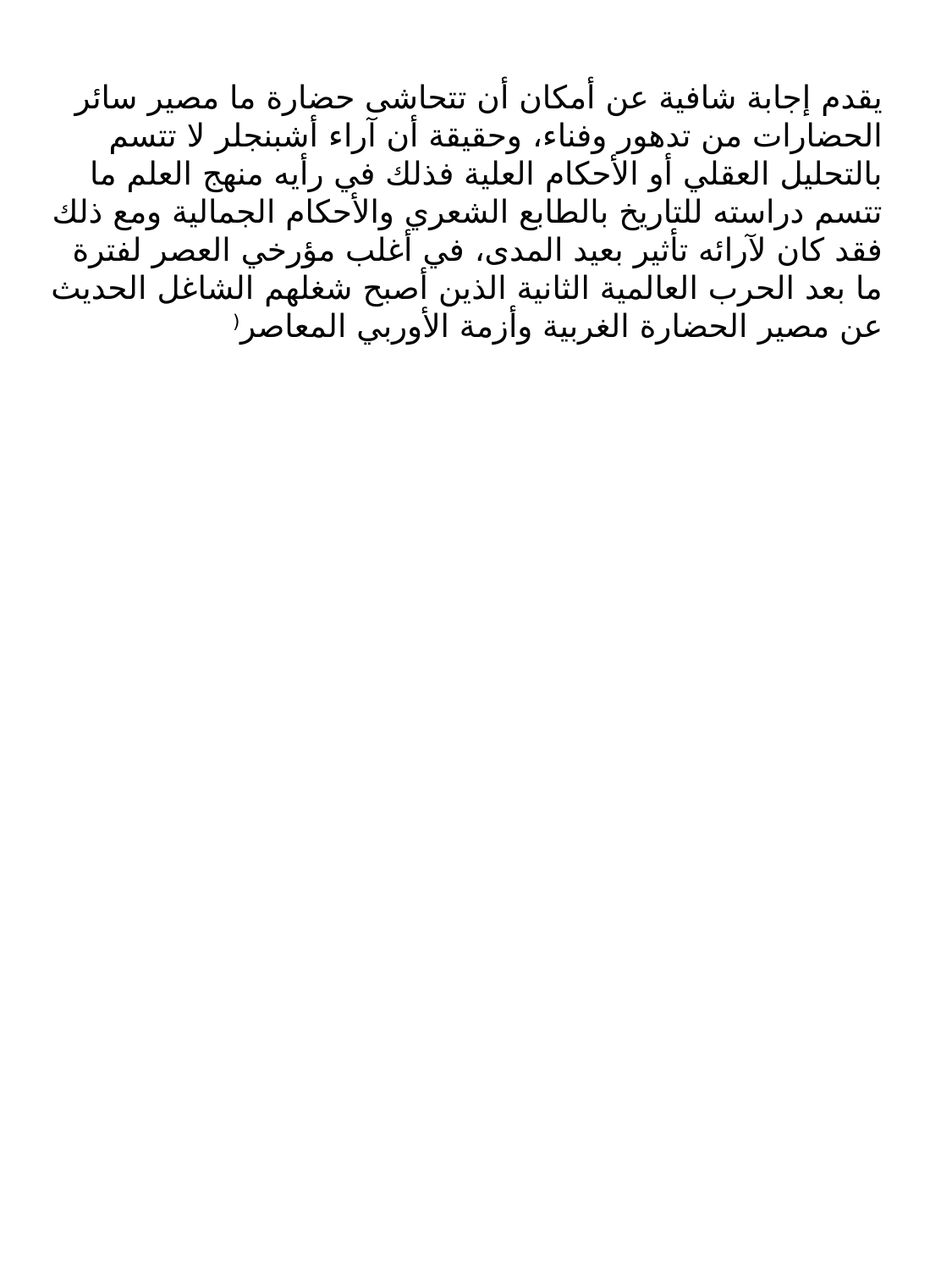

يقدم إجابة شافية عن أمكان أن تتحاشى حضارة ما مصير سائر الحضارات من تدهور وفناء، وحقيقة أن آراء أشبنجلر لا تتسم بالتحليل العقلي أو الأحكام العلية فذلك في رأيه منهج العلم ما تتسم دراسته للتاريخ بالطابع الشعري والأحكام الجمالية ومع ذلك فقد كان لآرائه تأثير بعيد المدى، في أغلب مؤرخي العصر لفترة ما بعد الحرب العالمية الثانية الذين أصبح شغلهم الشاغل الحديث عن مصير الحضارة الغربية وأزمة الأوربي المعاصر(